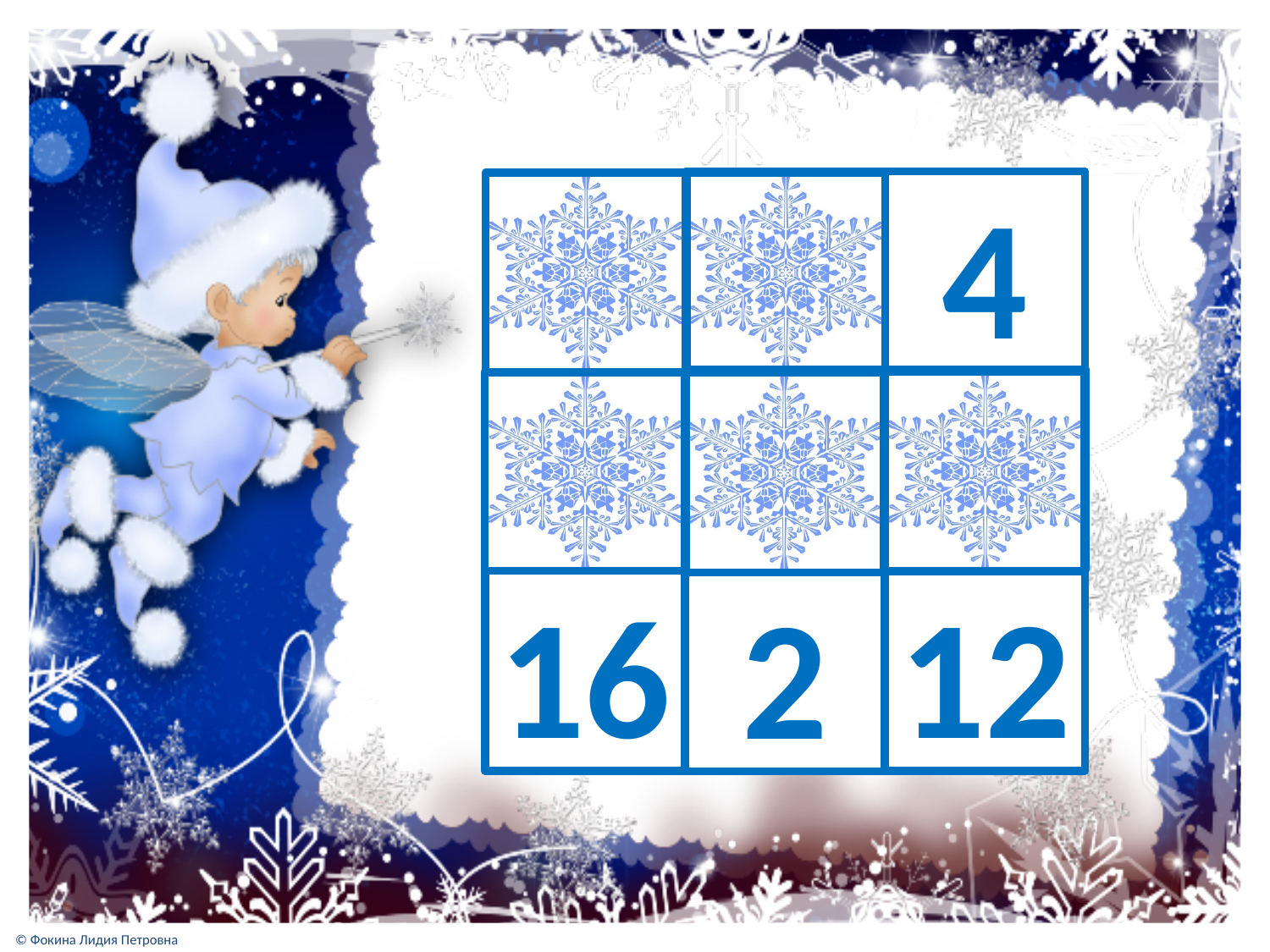

4

18

8

10

6

14

16
12
2